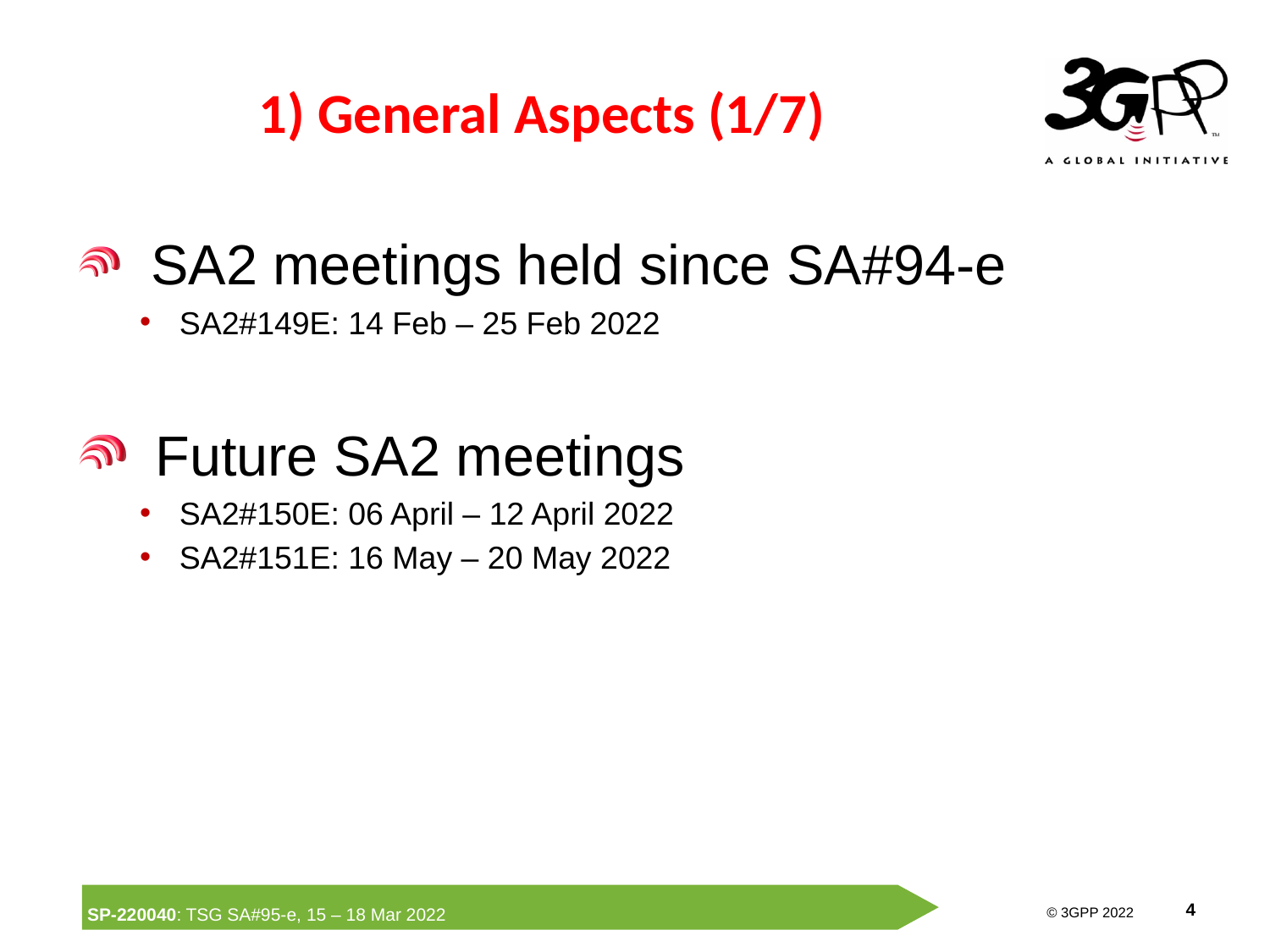

# 1) General Aspects (1/7)
 SA2 meetings held since SA#94-e
SA2#149E: 14 Feb – 25 Feb 2022

 Future SA2 meetings
SA2#150E: 06 April – 12 April 2022
SA2#151E: 16 May – 20 May 2022